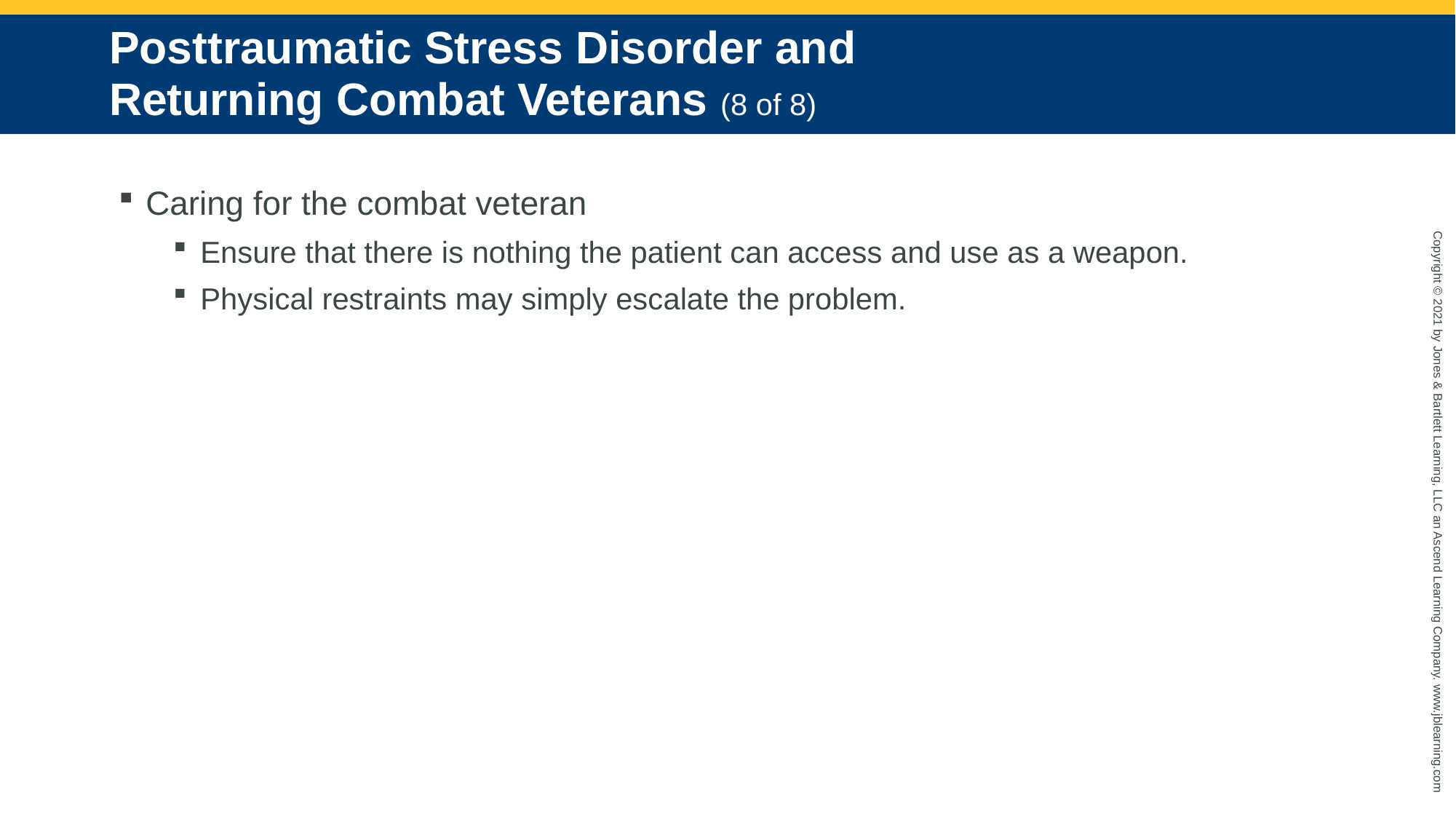

# Posttraumatic Stress Disorder and Returning Combat Veterans (8 of 8)
Caring for the combat veteran
Ensure that there is nothing the patient can access and use as a weapon.
Physical restraints may simply escalate the problem.